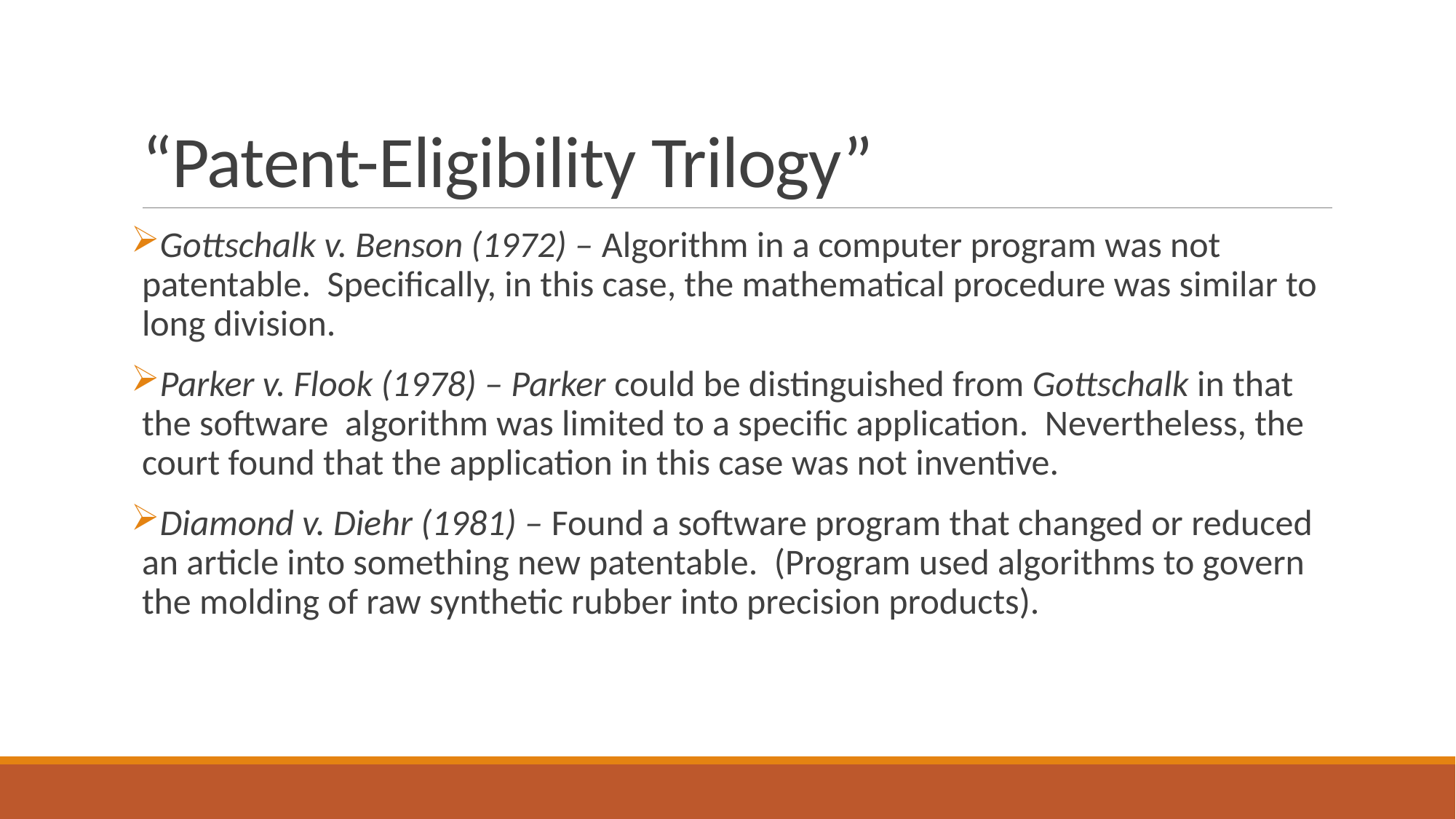

# “Patent-Eligibility Trilogy”
Gottschalk v. Benson (1972) – Algorithm in a computer program was not patentable.  Specifically, in this case, the mathematical procedure was similar to long division.
Parker v. Flook (1978) – Parker could be distinguished from Gottschalk in that the software  algorithm was limited to a specific application.  Nevertheless, the court found that the application in this case was not inventive.
Diamond v. Diehr (1981) – Found a software program that changed or reduced an article into something new patentable.  (Program used algorithms to govern the molding of raw synthetic rubber into precision products).